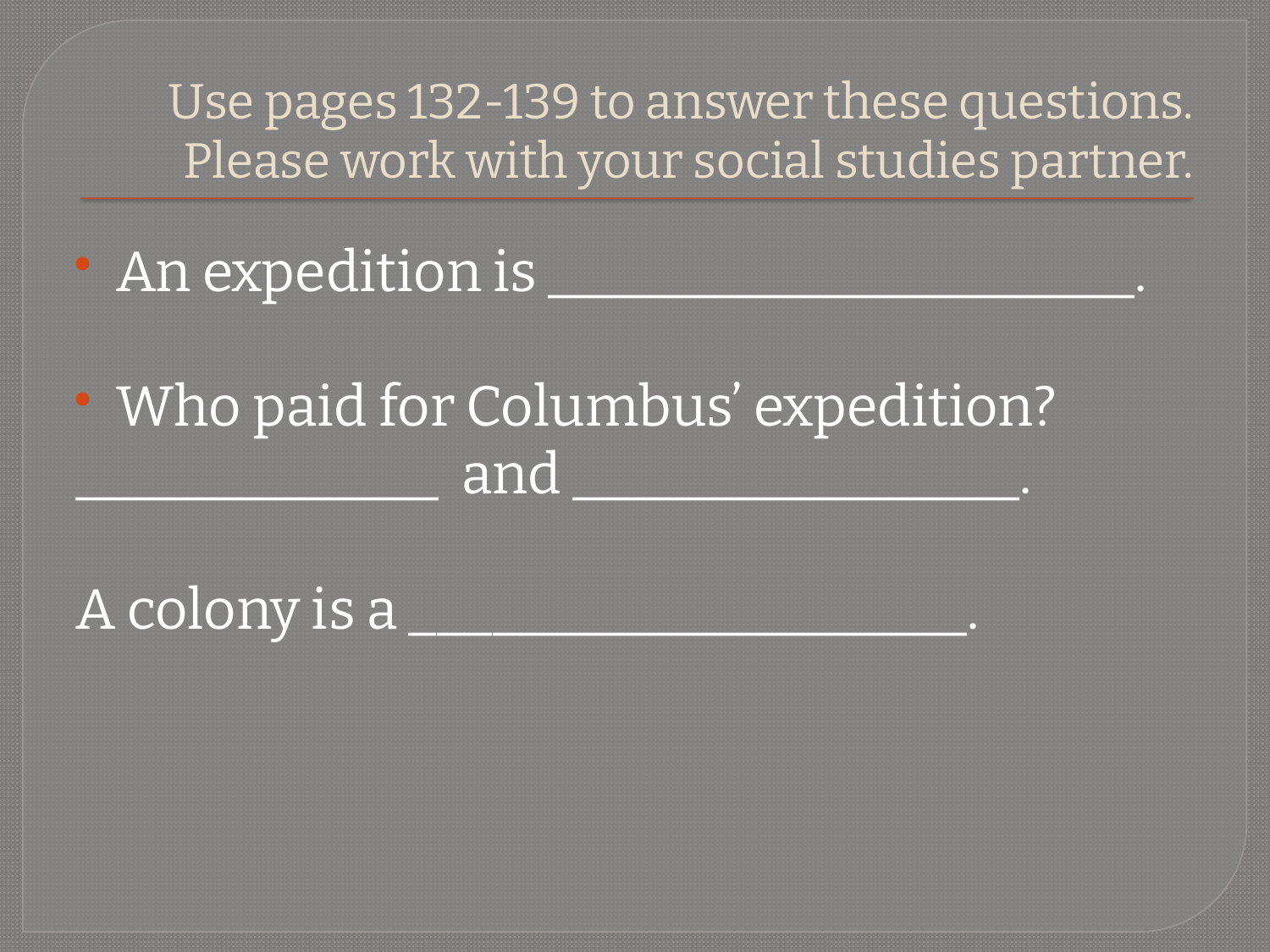

# Use pages 132-139 to answer these questions. Please work with your social studies partner.
An expedition is _____________________.

Who paid for Columbus’ expedition?
_____________  and ________________.

A colony is a ____________________.